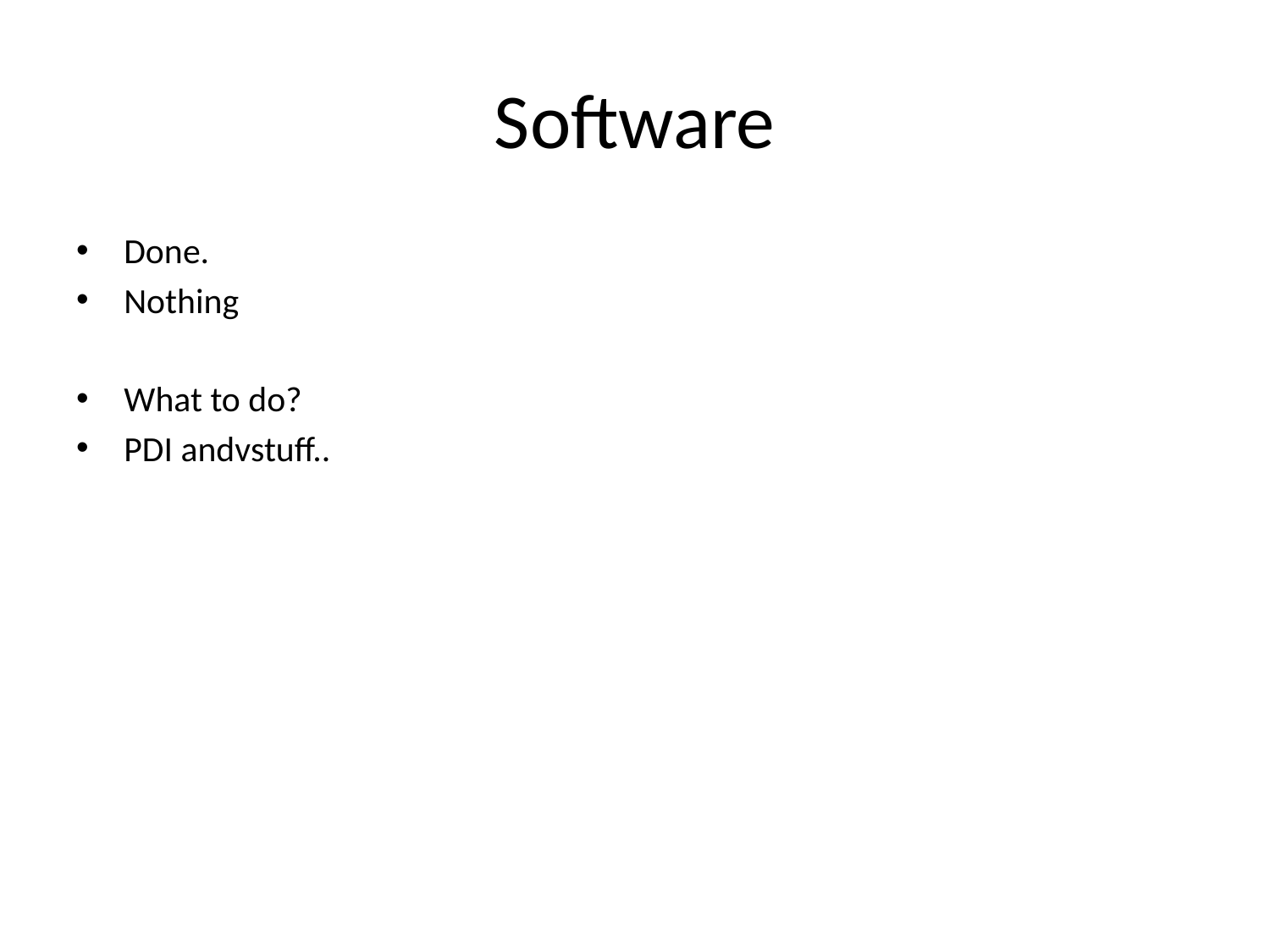

# Software
Done.
Nothing

What to do?
PDI andvstuff..